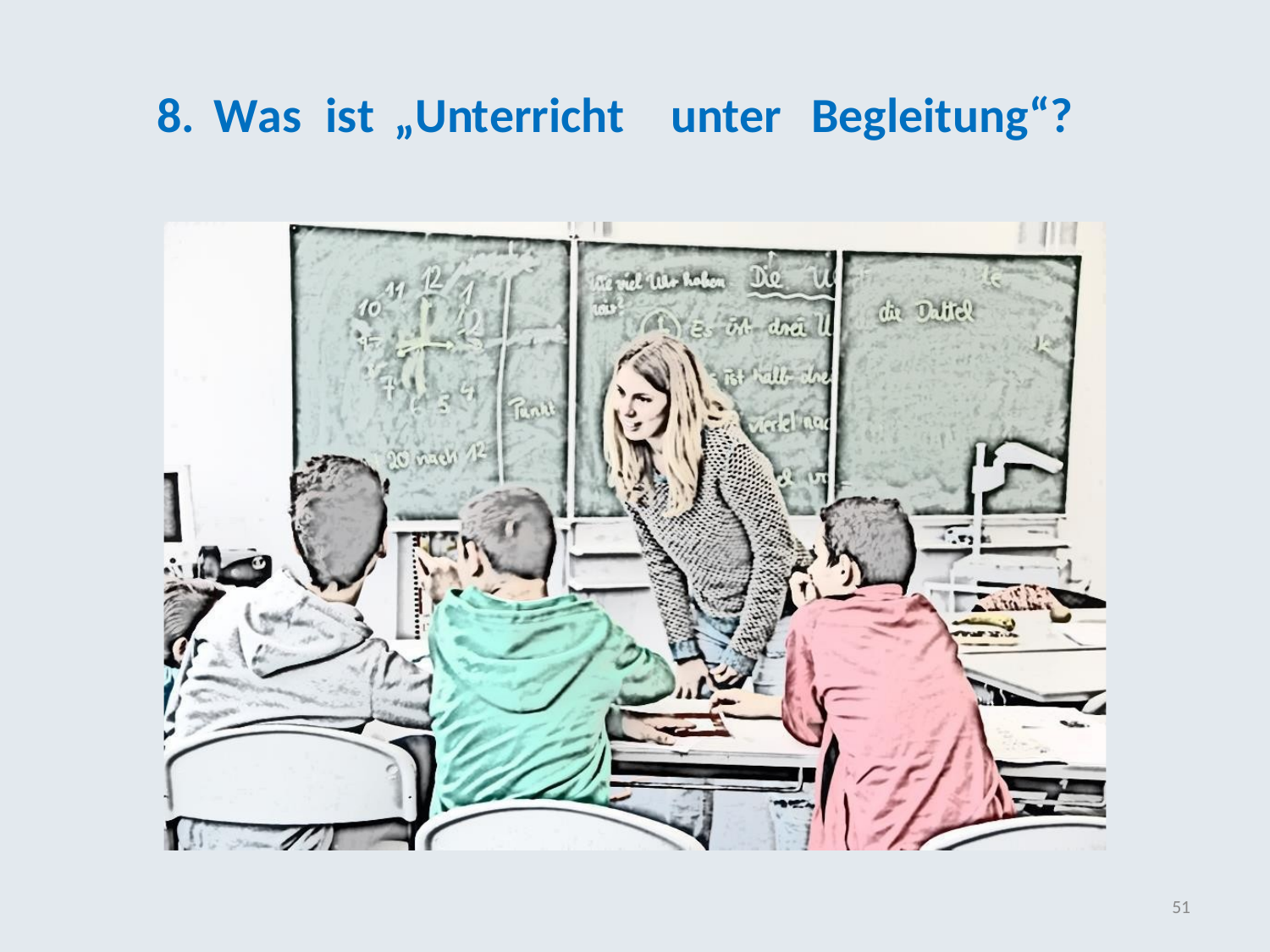

8.
Was
ist
„Unterricht
unter
Begleitung“?

51